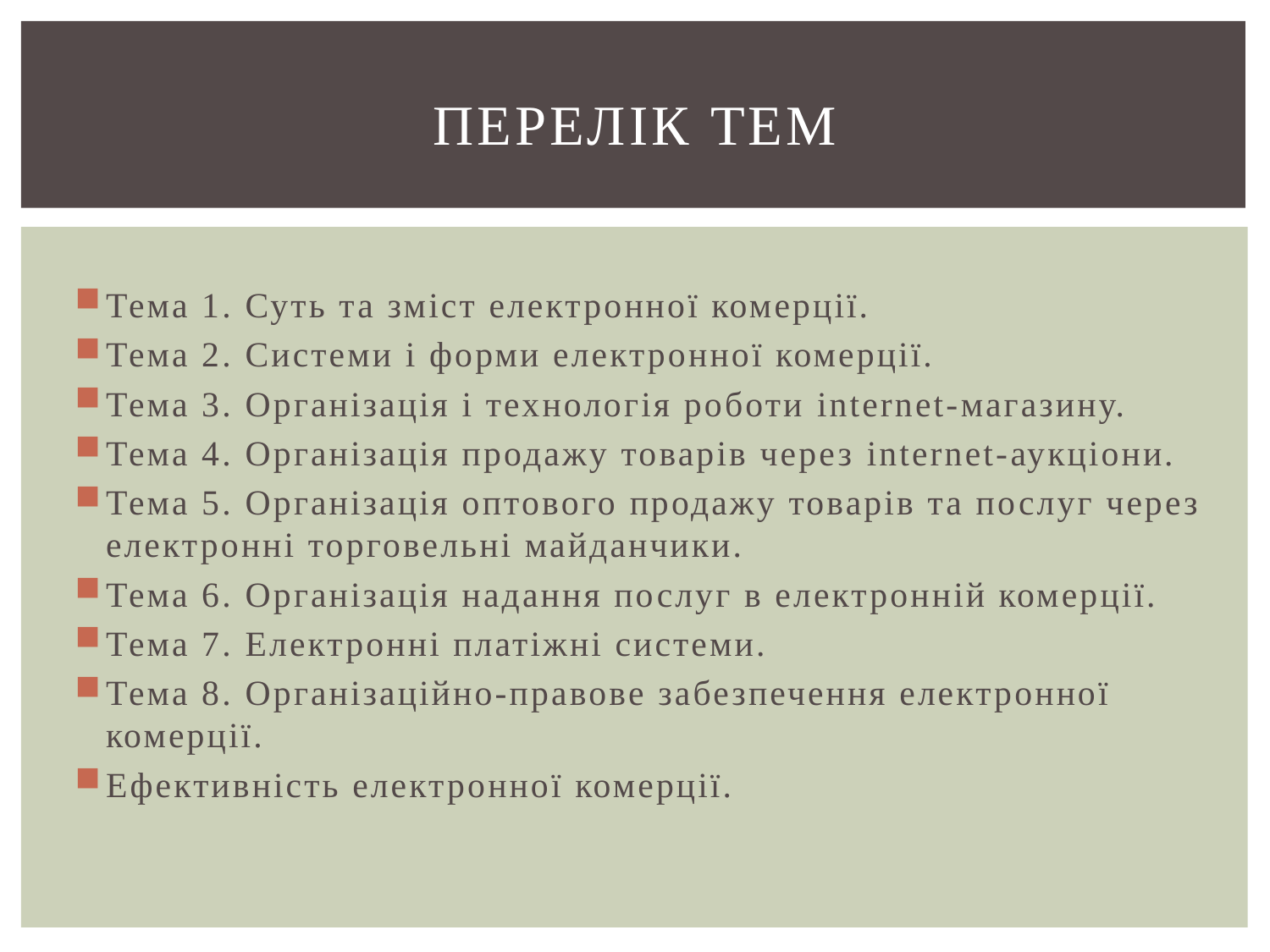

# Перелік тем
Тема 1. Суть та зміст електронної комерції.
Тема 2. Системи і форми електронної комерції.
Тема 3. Організація і технологія роботи internet-магазину.
Тема 4. Організація продажу товарів через internet-аукціони.
Тема 5. Організація оптового продажу товарів та послуг через електронні торговельні майданчики.
Тема 6. Організація надання послуг в електронній комерції.
Тема 7. Електронні платіжні системи.
Тема 8. Організаційно-правове забезпечення електронної комерції.
Ефективність електронної комерції.